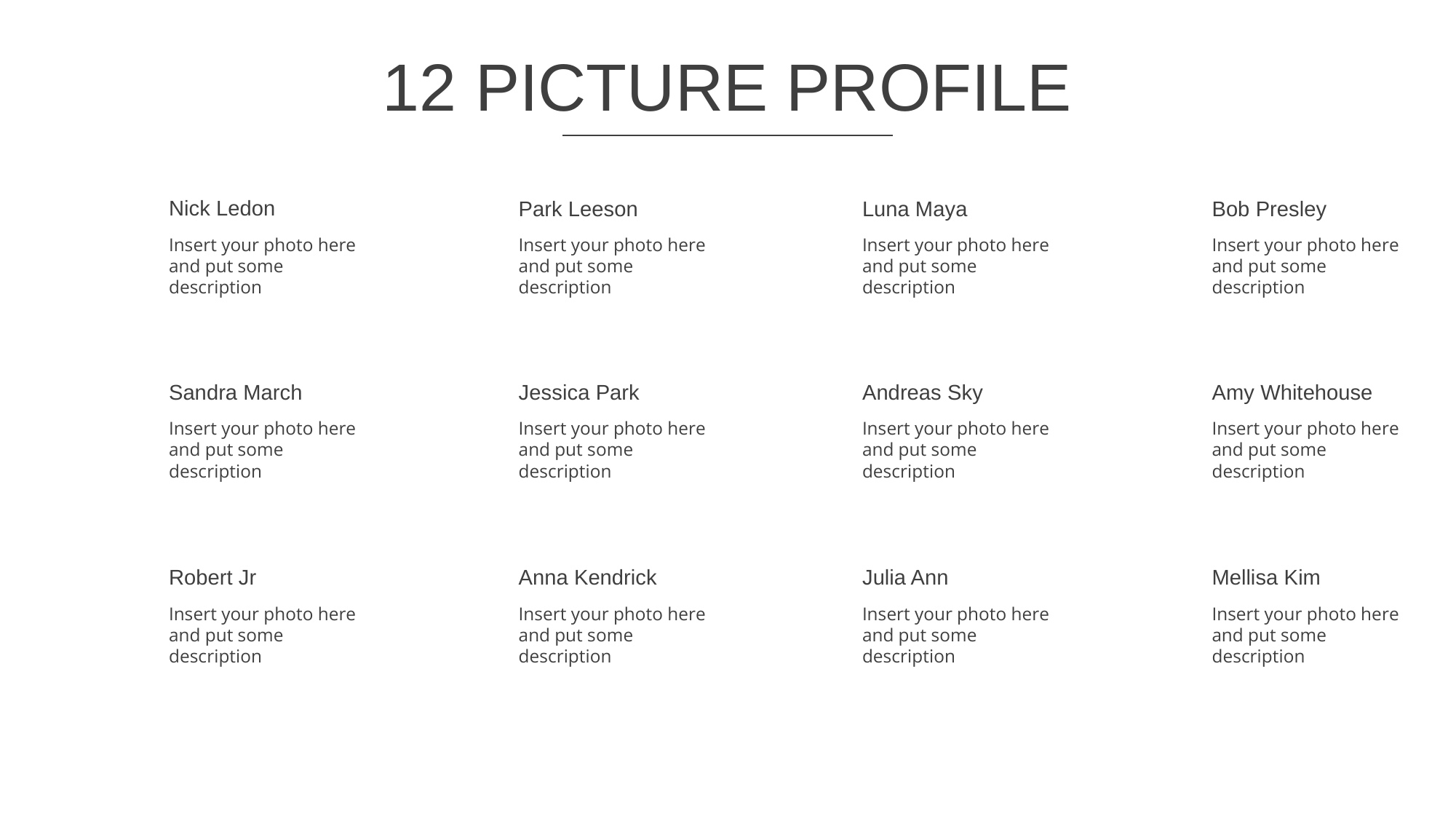

# 12 PICTURE PROFILE

Nick Ledon
Park Leeson
Luna Maya
Bob Presley
Insert your photo here and put some description
Insert your photo here and put some description
Insert your photo here and put some description
Insert your photo here and put some description

Sandra March

Jessica Park

Andreas Sky

Amy Whitehouse
Insert your photo here and put some description
Insert your photo here and put some description
Insert your photo here and put some description
Insert your photo here and put some description

Robert Jr
Anna Kendrick
Julia Ann
Mellisa Kim

Insert your photo here and put some description
Insert your photo here and put some description
Insert your photo here and put some description
Insert your photo here and put some description